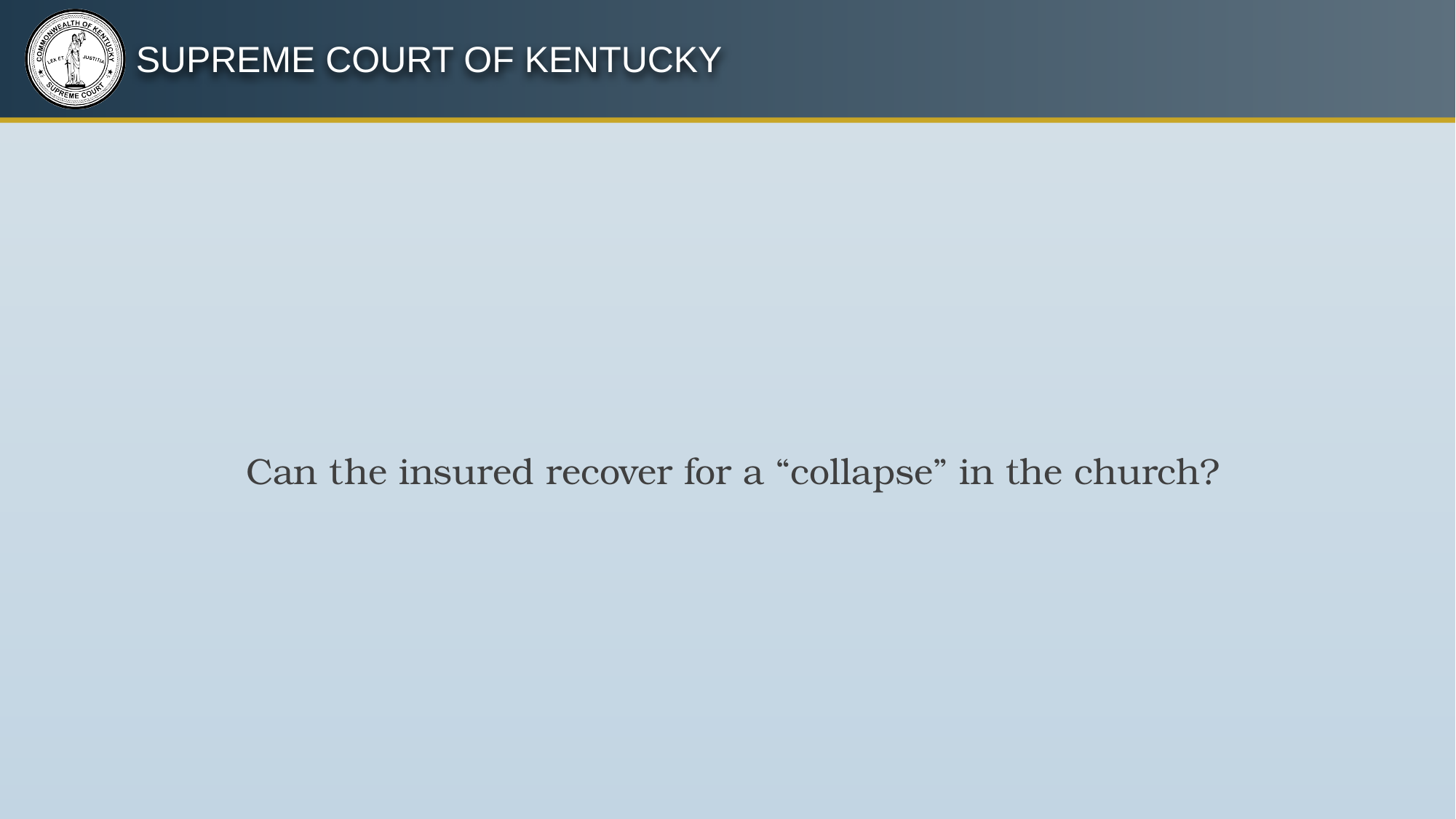

Can the insured recover for a “collapse” in the church?